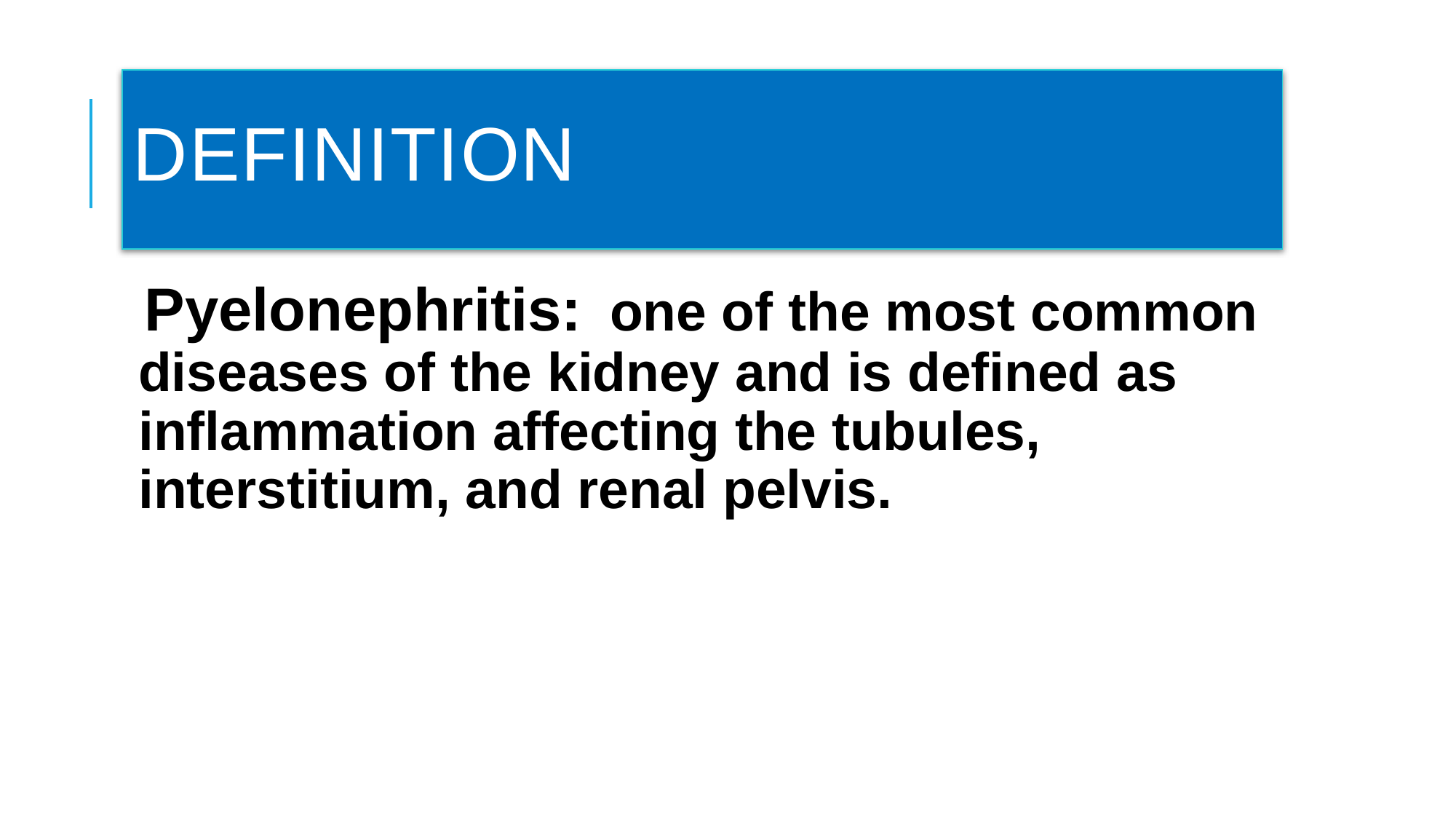

# definition
Pyelonephritis:   one of the most common diseases of the kidney and is defined as inflammation affecting the tubules, interstitium, and renal pelvis.